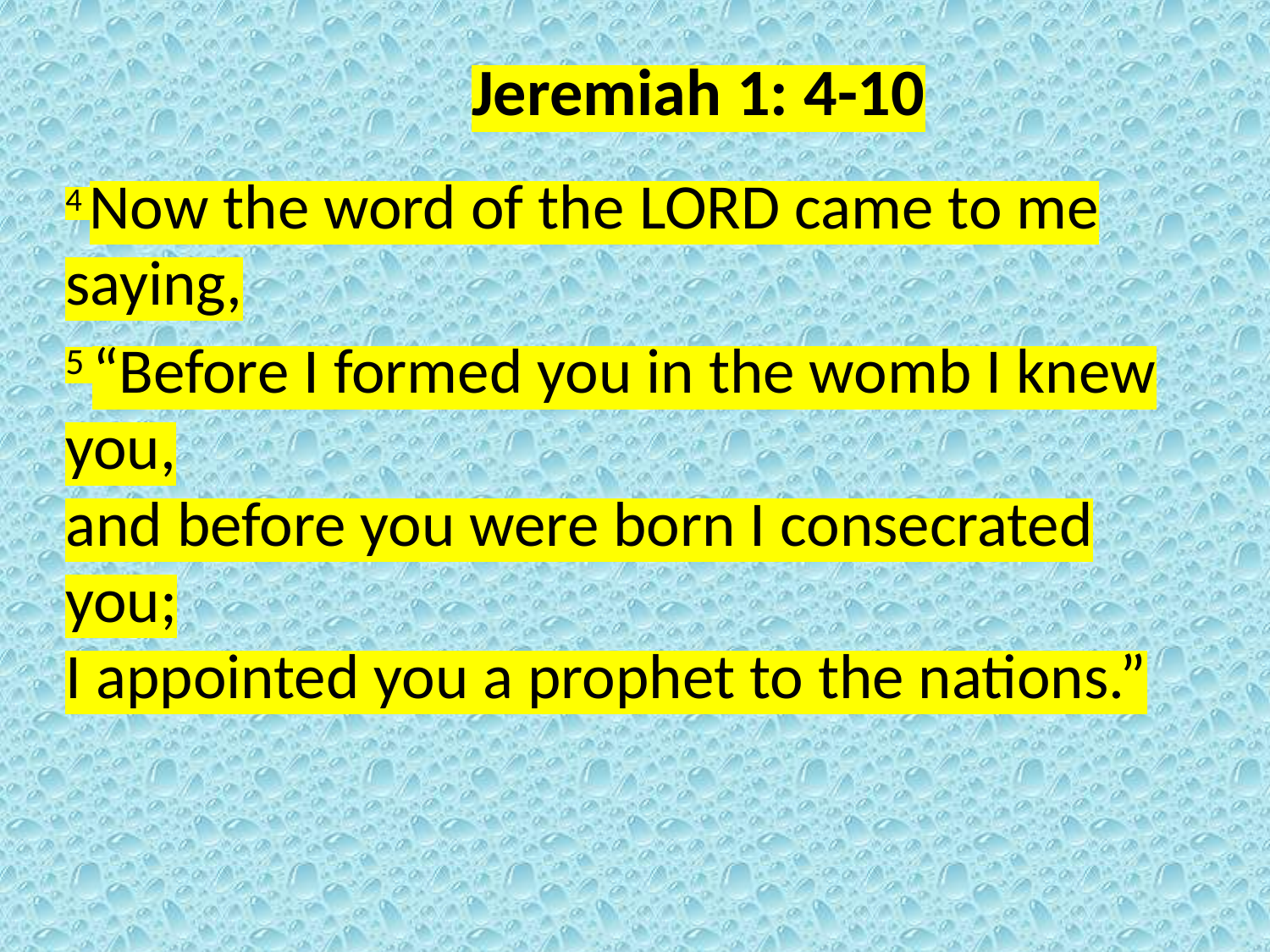

# Jeremiah 1: 4-10
4 Now the word of the Lord came to me saying,
5 “Before I formed you in the womb I knew you,
and before you were born I consecrated you;
I appointed you a prophet to the nations.”